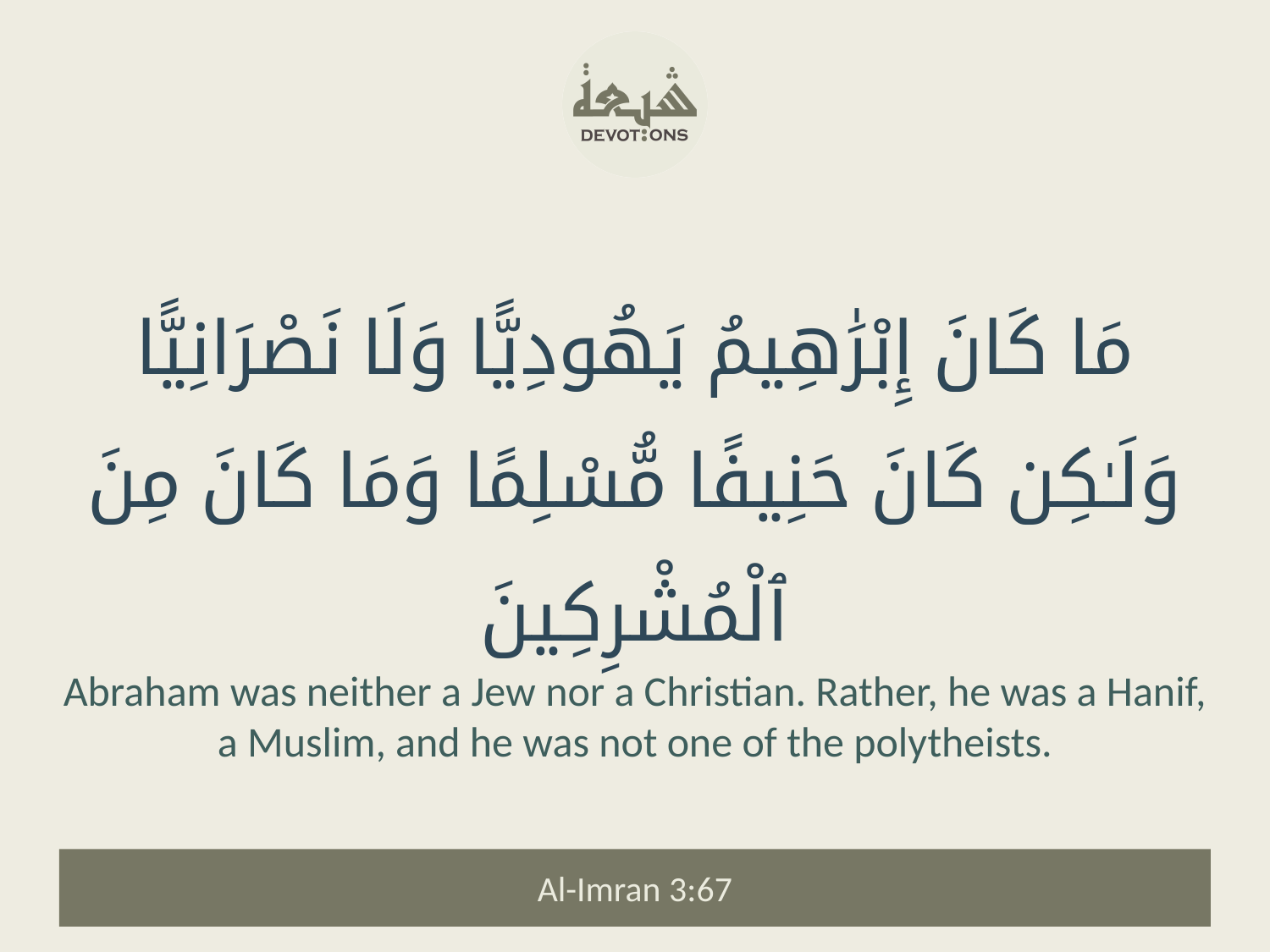

مَا كَانَ إِبْرَٰهِيمُ يَهُودِيًّا وَلَا نَصْرَانِيًّا وَلَـٰكِن كَانَ حَنِيفًا مُّسْلِمًا وَمَا كَانَ مِنَ ٱلْمُشْرِكِينَ
Abraham was neither a Jew nor a Christian. Rather, he was a Hanif, a Muslim, and he was not one of the polytheists.
Al-Imran 3:67